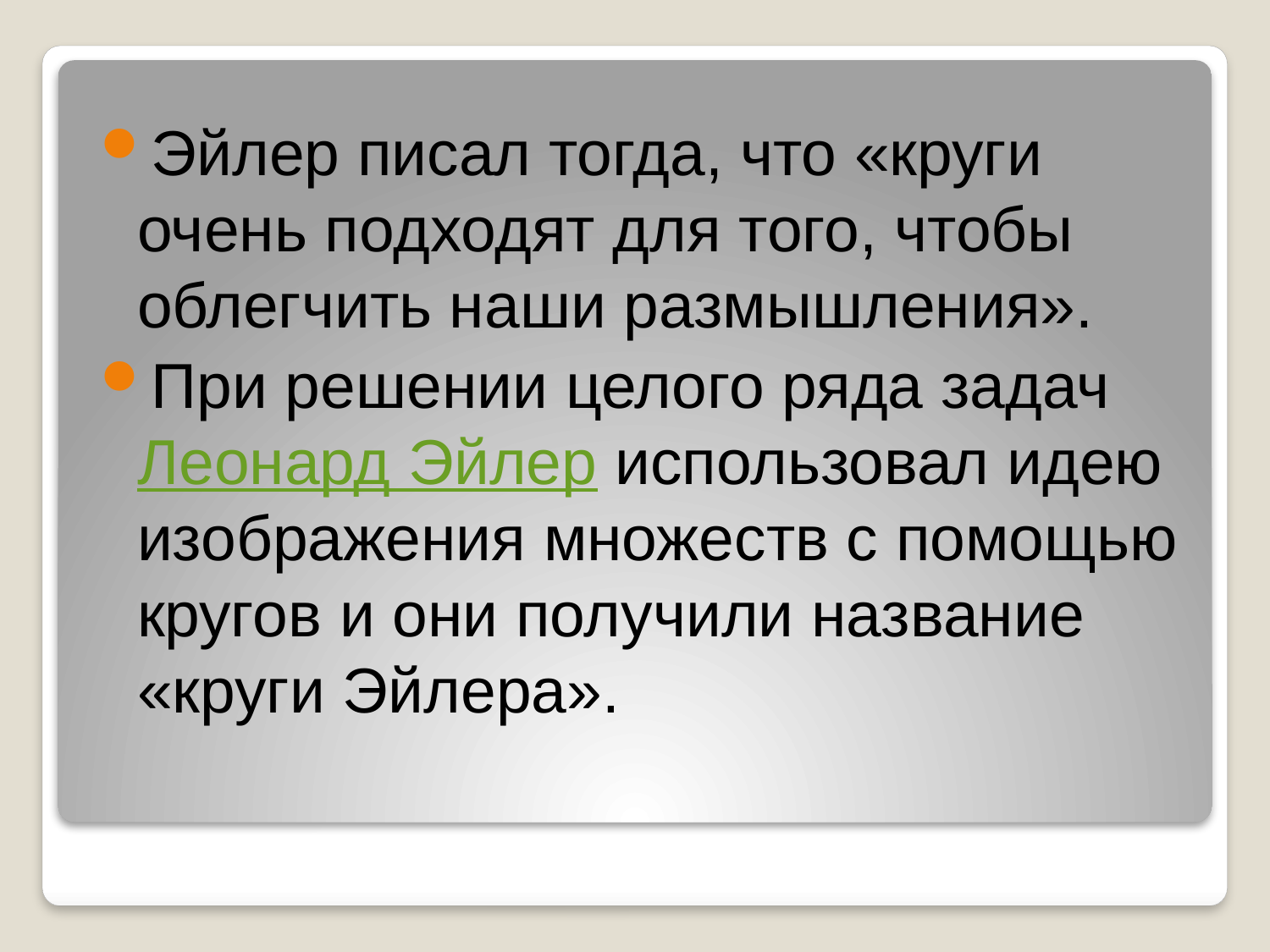

Эйлер писал тогда, что «круги очень подходят для того, чтобы облегчить наши размышления».
При решении целого ряда задач Леонард Эйлер использовал идею изображения множеств с помощью кругов и они получили название «круги Эйлера».